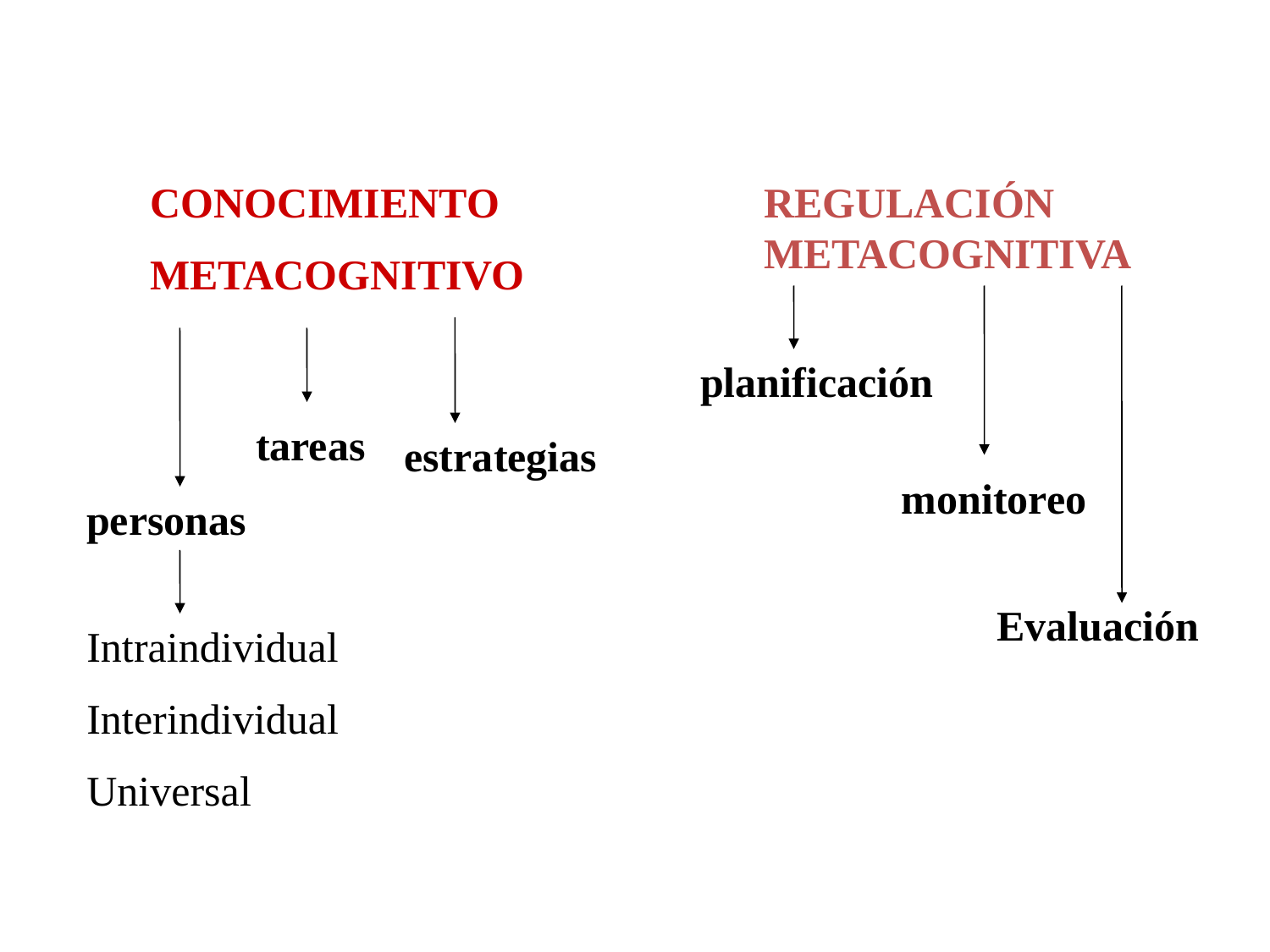

CONOCIMIENTO
METACOGNITIVO
REGULACIÓN METACOGNITIVA

planificación
tareas
estrategias
monitoreo
personas

Evaluación
Intraindividual
Interindividual
Universal